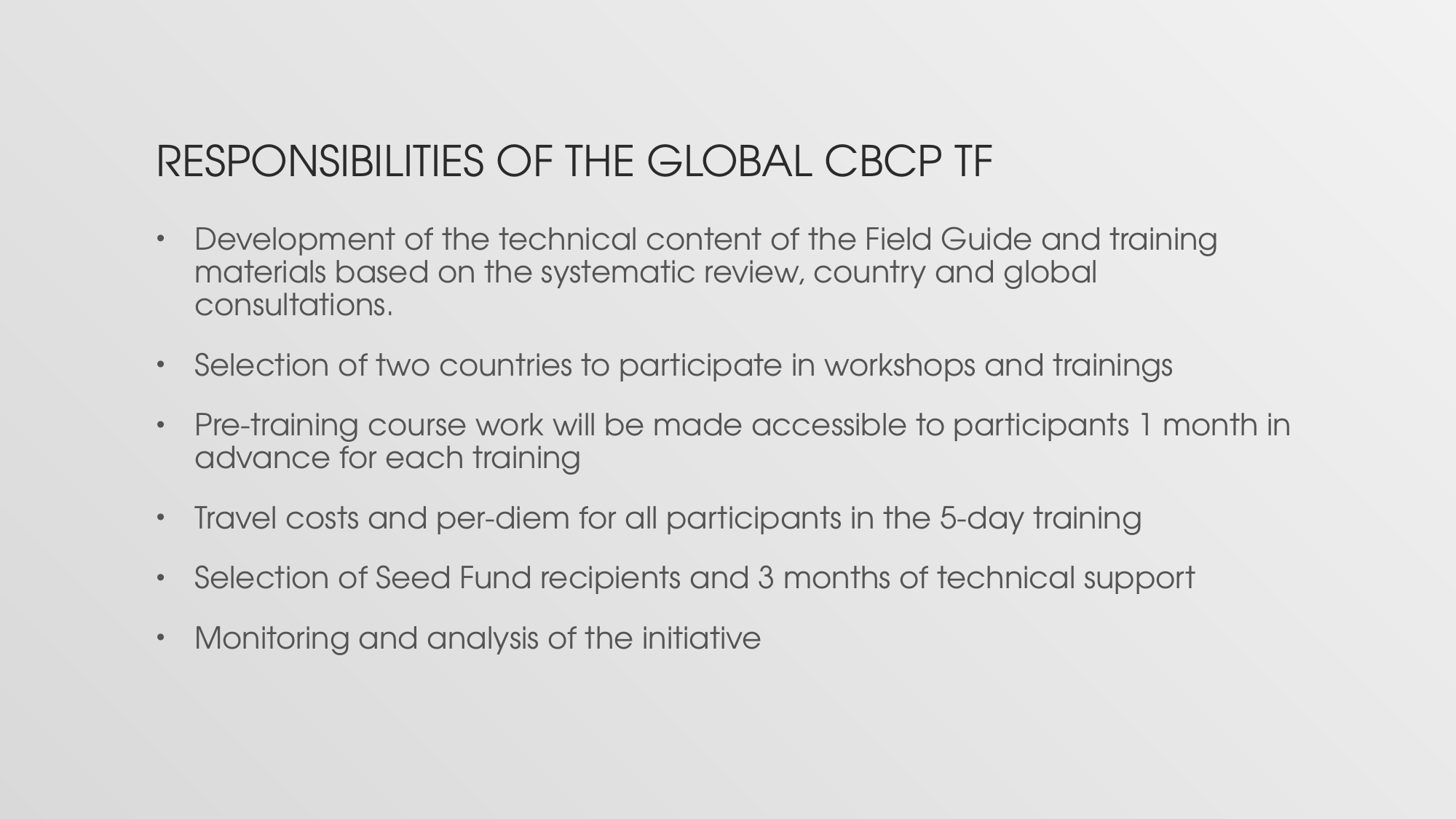

# Responsibilities of the Global CBCP TF
Development of the technical content of the Field Guide and training materials based on the systematic review, country and global consultations.
Selection of two countries to participate in workshops and trainings
Pre-training course work will be made accessible to participants 1 month in advance for each training
Travel costs and per-diem for all participants in the 5-day training
Selection of Seed Fund recipients and 3 months of technical support
Monitoring and analysis of the initiative